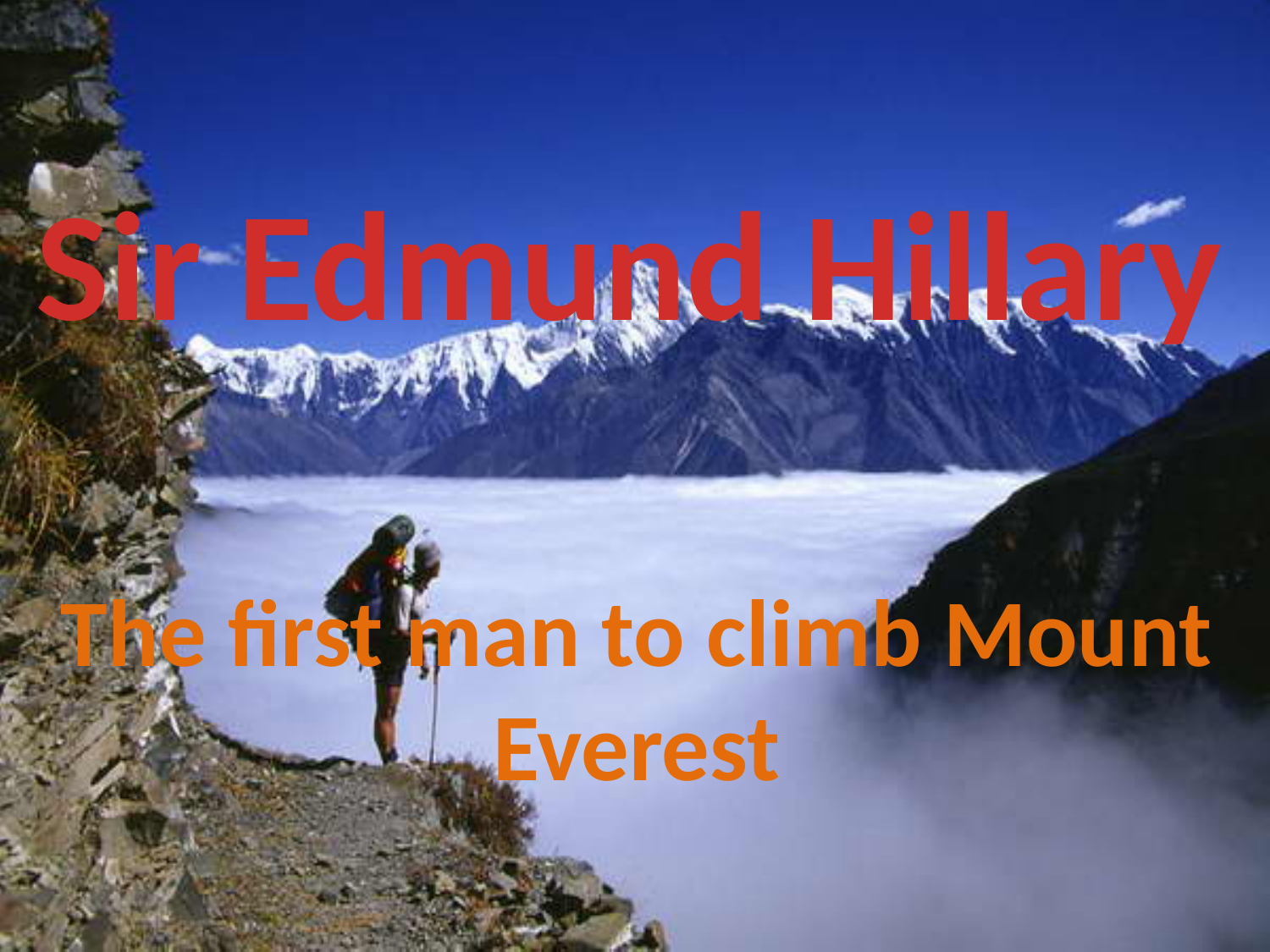

Sir Edmund Hillary
The first man to climb Mount Everest